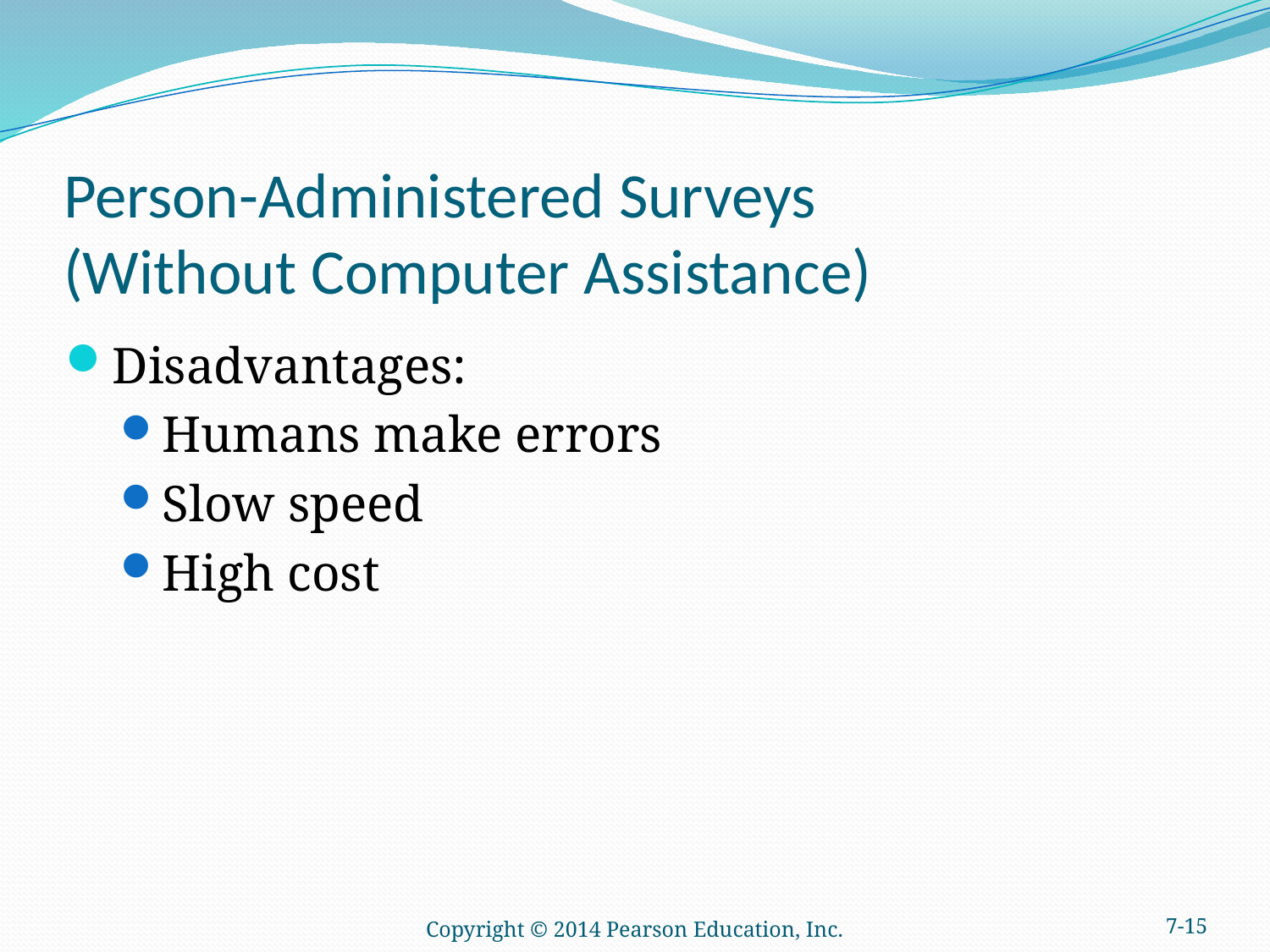

# Person-Administered Surveys (Without Computer Assistance)
Disadvantages:
Humans make errors
Slow speed
High cost